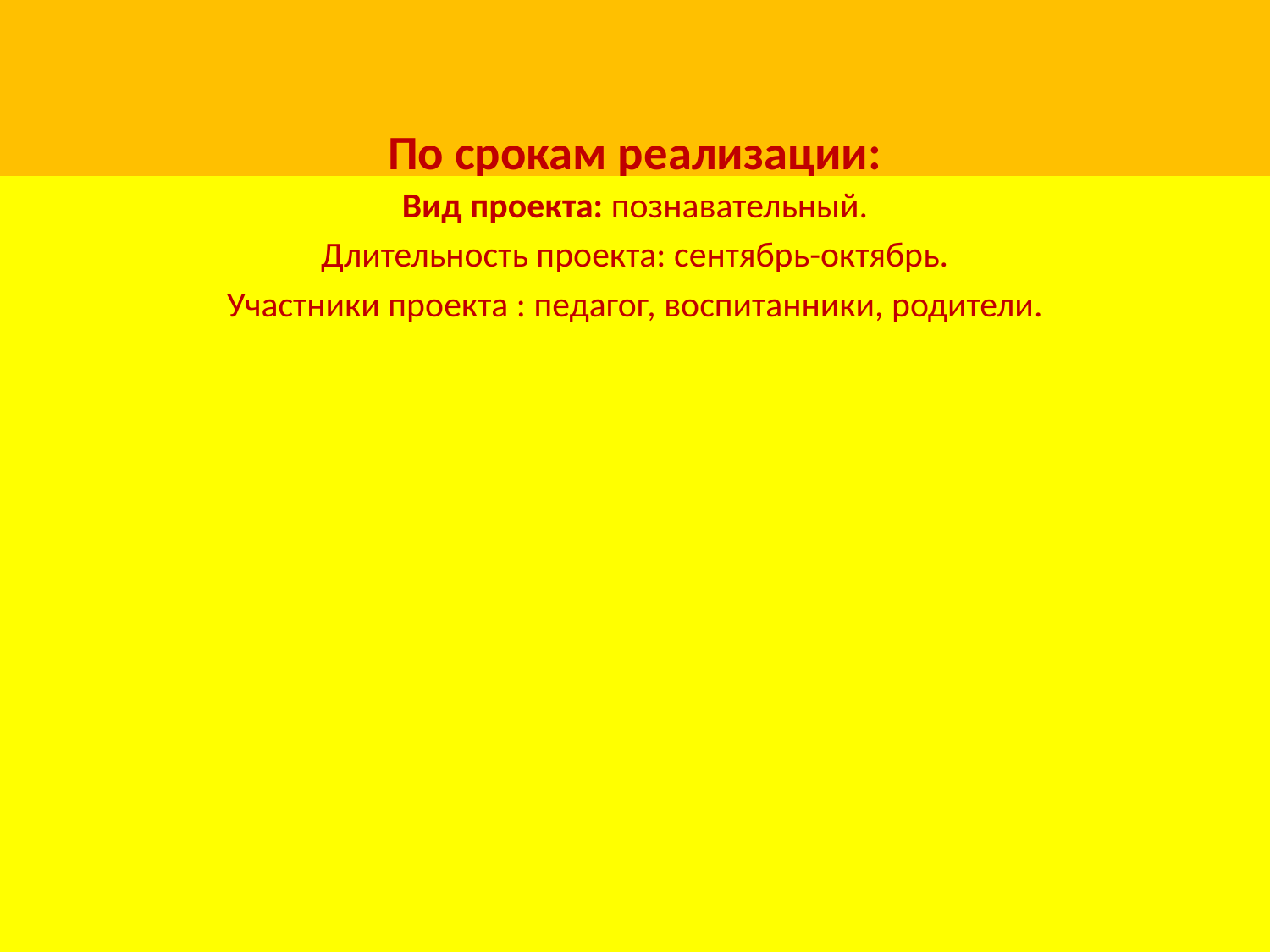

# По срокам реализации:
Вид проекта: познавательный.
Длительность проекта: сентябрь-октябрь.
Участники проекта : педагог, воспитанники, родители.